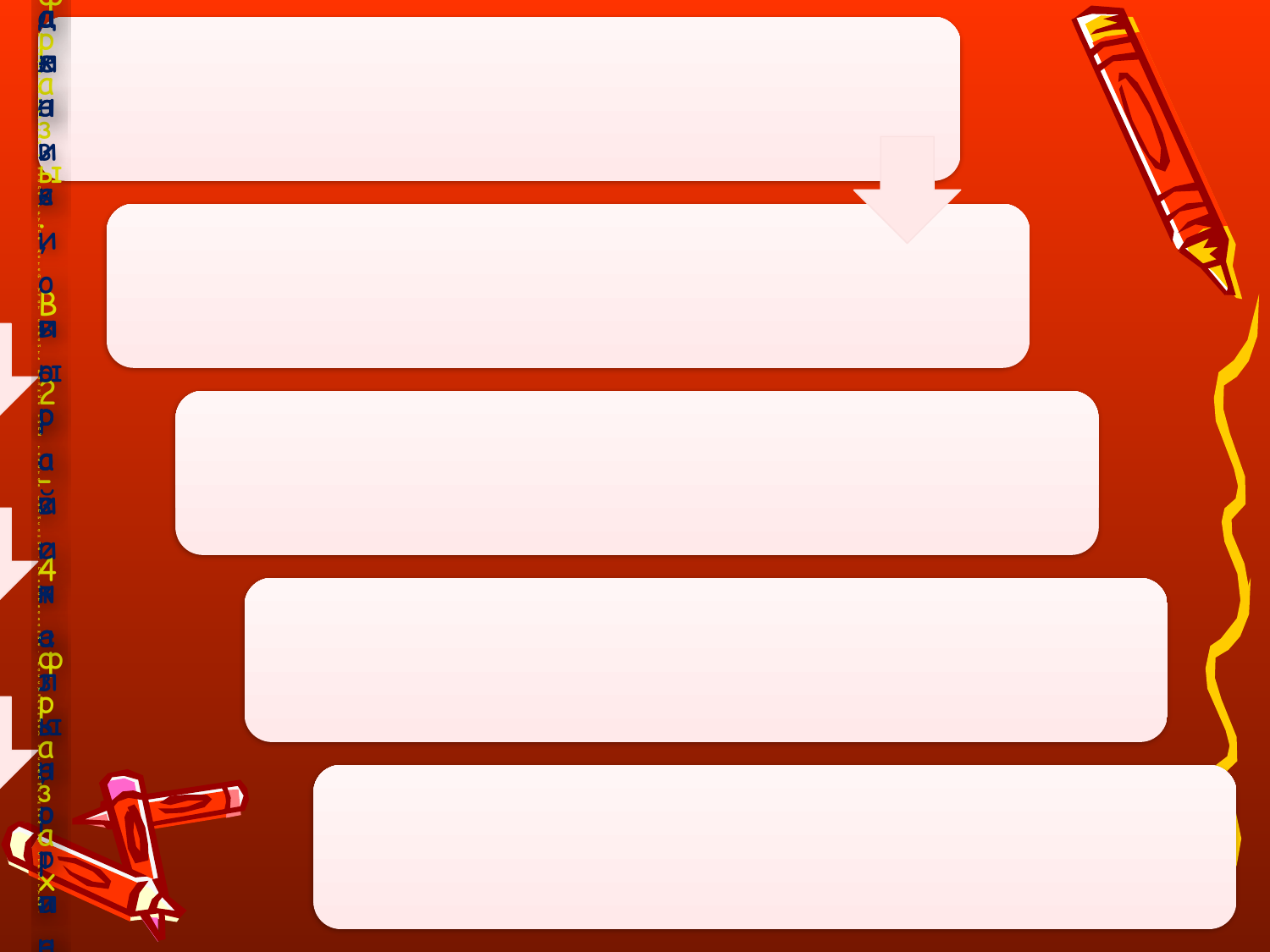

В подготовительной к школе группе детей учат строить разные типы текстов (описание, повествование, рассуждение) с соблюдением их структуры.